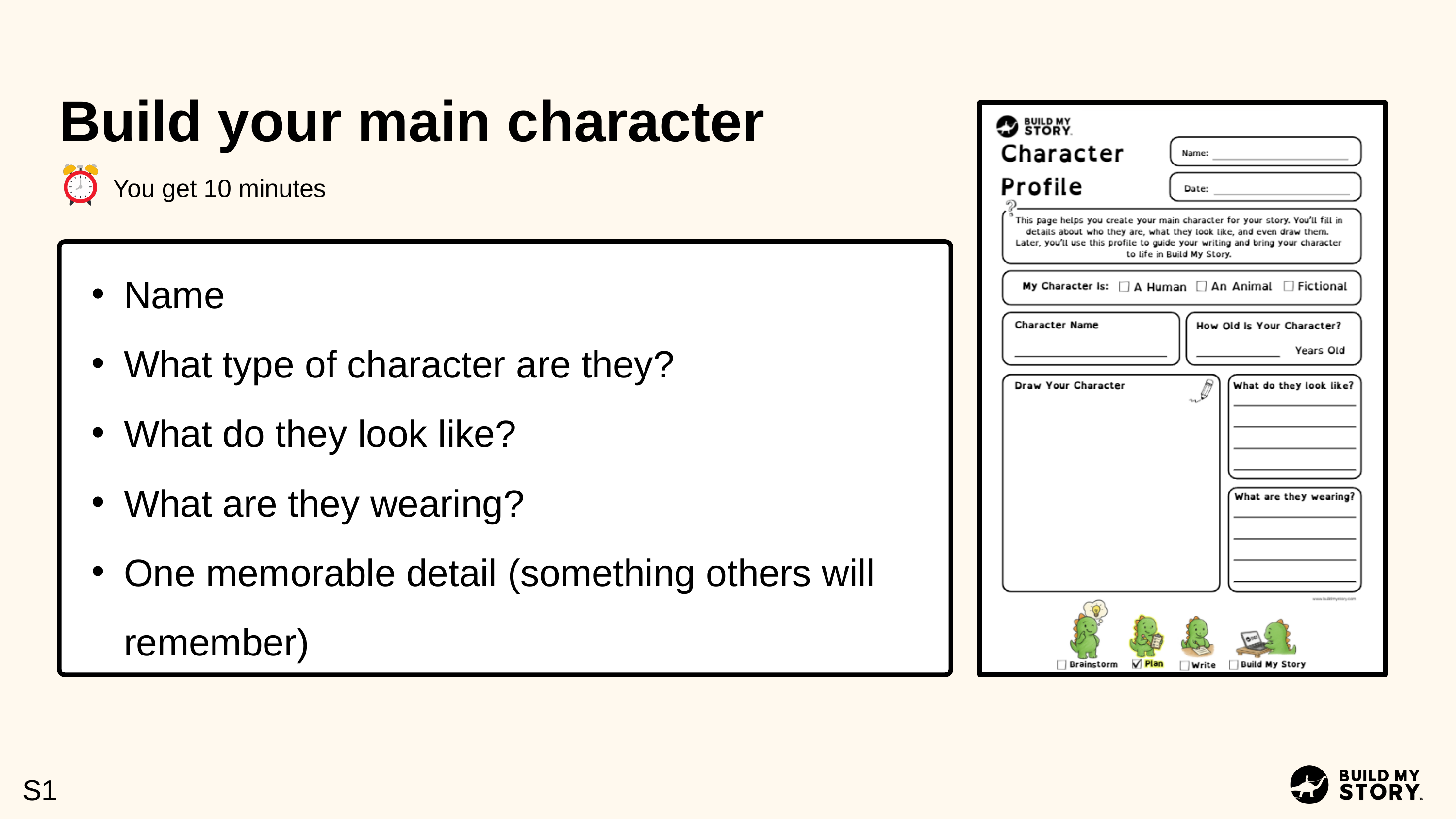

Build your main character

You get 10 minutes

Name
What type of character are they?
What do they look like?
What are they wearing?
One memorable detail (something others will remember)

S1